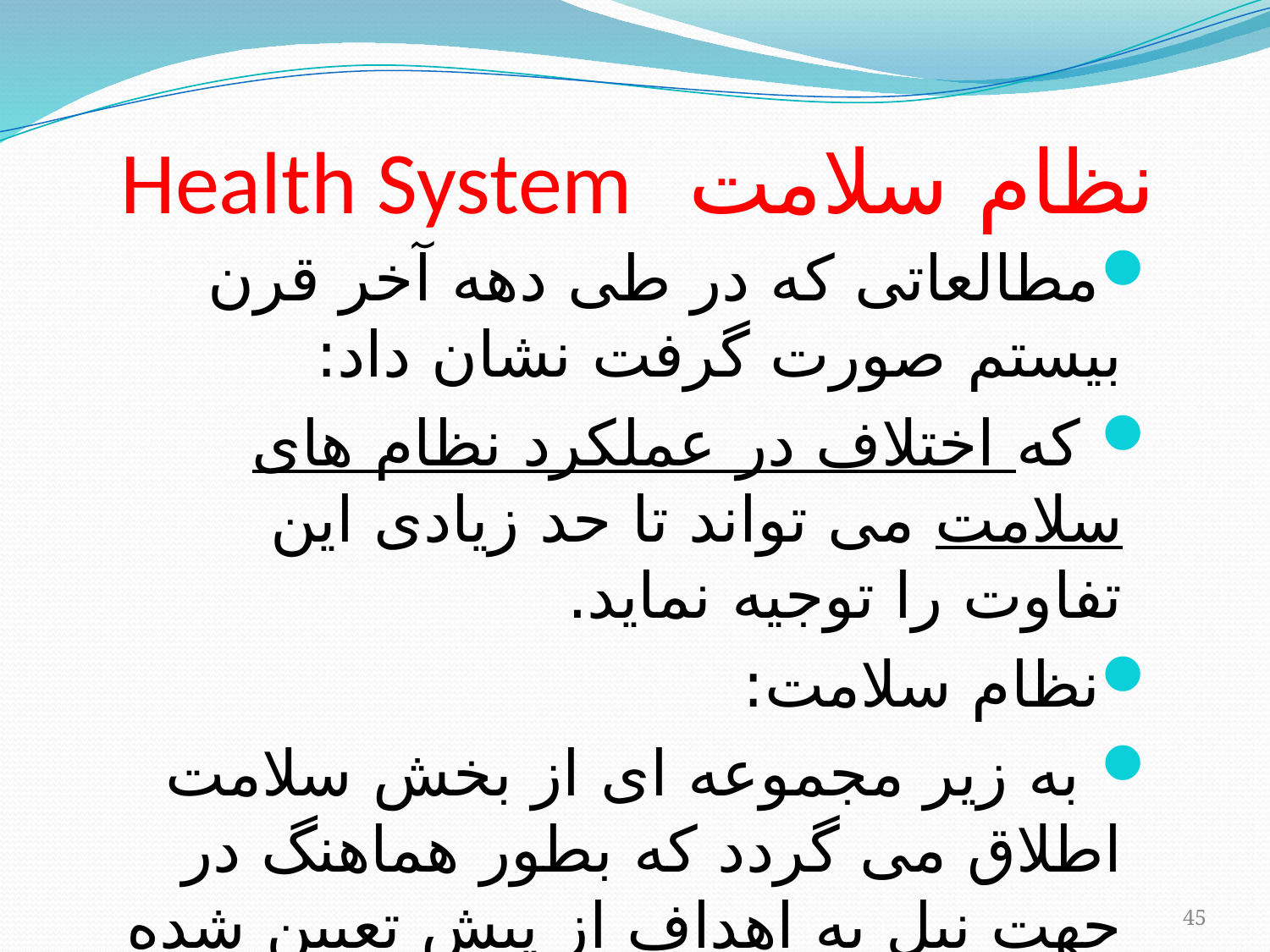

# نظام سلامت  Health System
مطالعاتی که در طی دهه آخر قرن بیستم صورت گرفت نشان داد:
 که اختلاف در عملکرد نظام های سلامت می تواند تا حد زیادی این تفاوت را توجیه نماید.
نظام سلامت:
 به زیر مجموعه ای از بخش سلامت اطلاق می گردد که بطور هماهنگ در جهت نیل به اهداف از پیش تعیین شده عمل می کند.
45